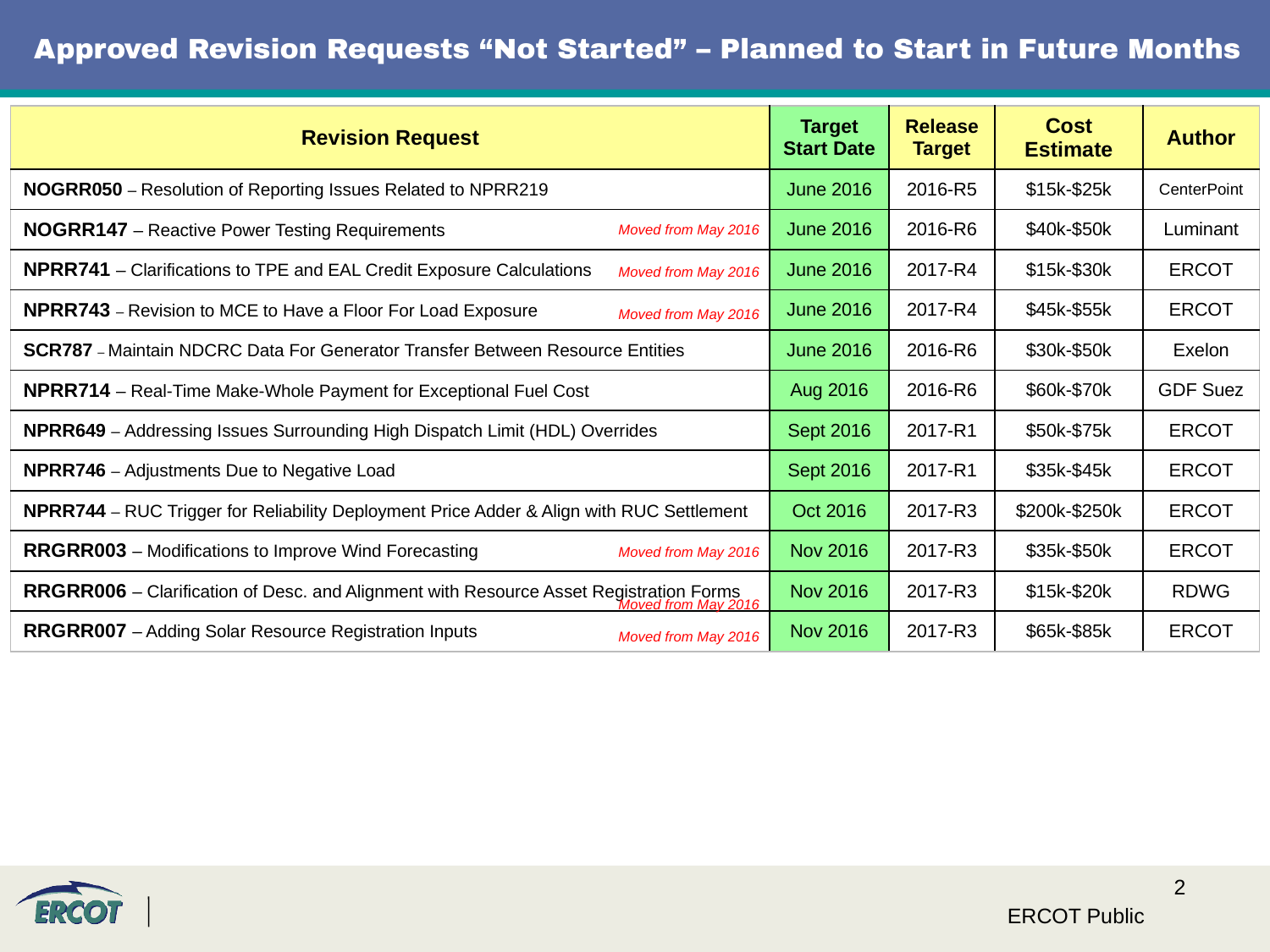

# Approved Revision Requests “Not Started” – Planned to Start in Future Months
| Revision Request | Target Start Date | Release Target | Cost Estimate | Author |
| --- | --- | --- | --- | --- |
| NOGRR050 – Resolution of Reporting Issues Related to NPRR219 | June 2016 | 2016-R5 | $15k-$25k | CenterPoint |
| NOGRR147 – Reactive Power Testing Requirements | June 2016 | 2016-R6 | $40k-$50k | Luminant |
| NPRR741 – Clarifications to TPE and EAL Credit Exposure Calculations | June 2016 | 2017-R4 | $15k-$30k | ERCOT |
| NPRR743 – Revision to MCE to Have a Floor For Load Exposure | June 2016 | 2017-R4 | $45k-$55k | ERCOT |
| SCR787 – Maintain NDCRC Data For Generator Transfer Between Resource Entities | June 2016 | 2016-R6 | $30k-$50k | Exelon |
| NPRR714 – Real-Time Make-Whole Payment for Exceptional Fuel Cost | Aug 2016 | 2016-R6 | $60k-$70k | GDF Suez |
| NPRR649 – Addressing Issues Surrounding High Dispatch Limit (HDL) Overrides | Sept 2016 | 2017-R1 | $50k-$75k | ERCOT |
| NPRR746 – Adjustments Due to Negative Load | Sept 2016 | 2017-R1 | $35k-$45k | ERCOT |
| NPRR744 – RUC Trigger for Reliability Deployment Price Adder & Align with RUC Settlement | Oct 2016 | 2017-R3 | $200k-$250k | ERCOT |
| RRGRR003 – Modifications to Improve Wind Forecasting | Nov 2016 | 2017-R3 | $35k-$50k | ERCOT |
| RRGRR006 – Clarification of Desc. and Alignment with Resource Asset Registration Forms | Nov 2016 | 2017-R3 | $15k-$20k | RDWG |
| RRGRR007 – Adding Solar Resource Registration Inputs | Nov 2016 | 2017-R3 | $65k-$85k | ERCOT |
Moved from May 2016
Moved from May 2016
Moved from May 2016
Moved from May 2016
Moved from May 2016
Moved from May 2016
ERCOT Public